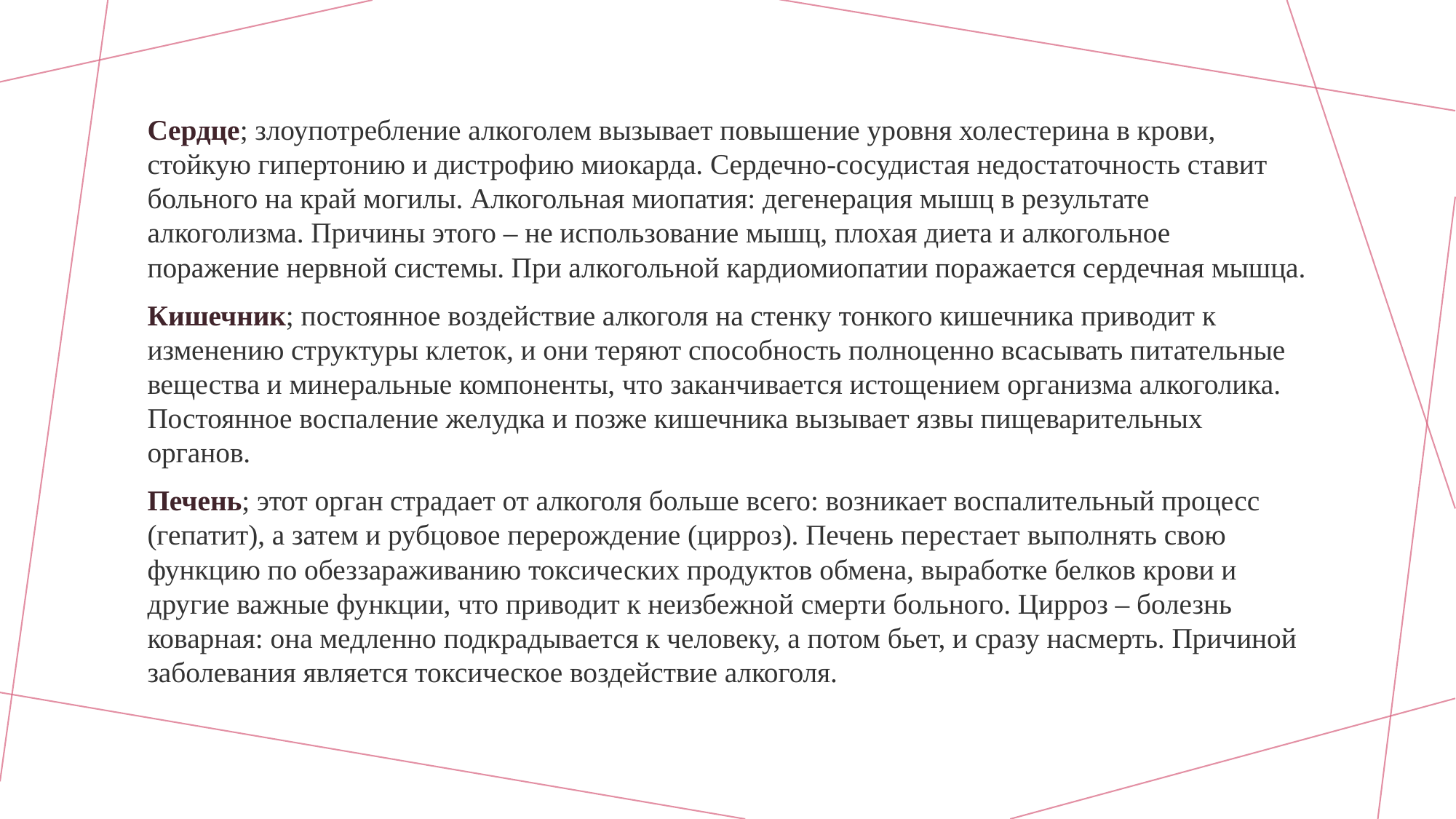

Сердце; злоупотребление алкоголем вызывает повышение уровня холестерина в крови, стойкую гипертонию и дистрофию миокарда. Сердечно-сосудистая недостаточность ставит больного на край могилы. Алкогольная миопатия: дегенерация мышц в результате алкоголизма. Причины этого – не использование мышц, плохая диета и алкогольное поражение нервной системы. При алкогольной кардиомиопатии поражается сердечная мышца.
Кишечник; постоянное воздействие алкоголя на стенку тонкого кишечника приводит к изменению структуры клеток, и они теряют способность полноценно всасывать питательные вещества и минеральные компоненты, что заканчивается истощением организма алкоголика. Постоянное воспаление желудка и позже кишечника вызывает язвы пищеварительных органов.
Печень; этот орган страдает от алкоголя больше всего: возникает воспалительный процесс (гепатит), а затем и рубцовое перерождение (цирроз). Печень перестает выполнять свою функцию по обеззараживанию токсических продуктов обмена, выработке белков крови и другие важные функции, что приводит к неизбежной смерти больного. Цирроз – болезнь коварная: она медленно подкрадывается к человеку, а потом бьет, и сразу насмерть. Причиной заболевания является токсическое воздействие алкоголя.